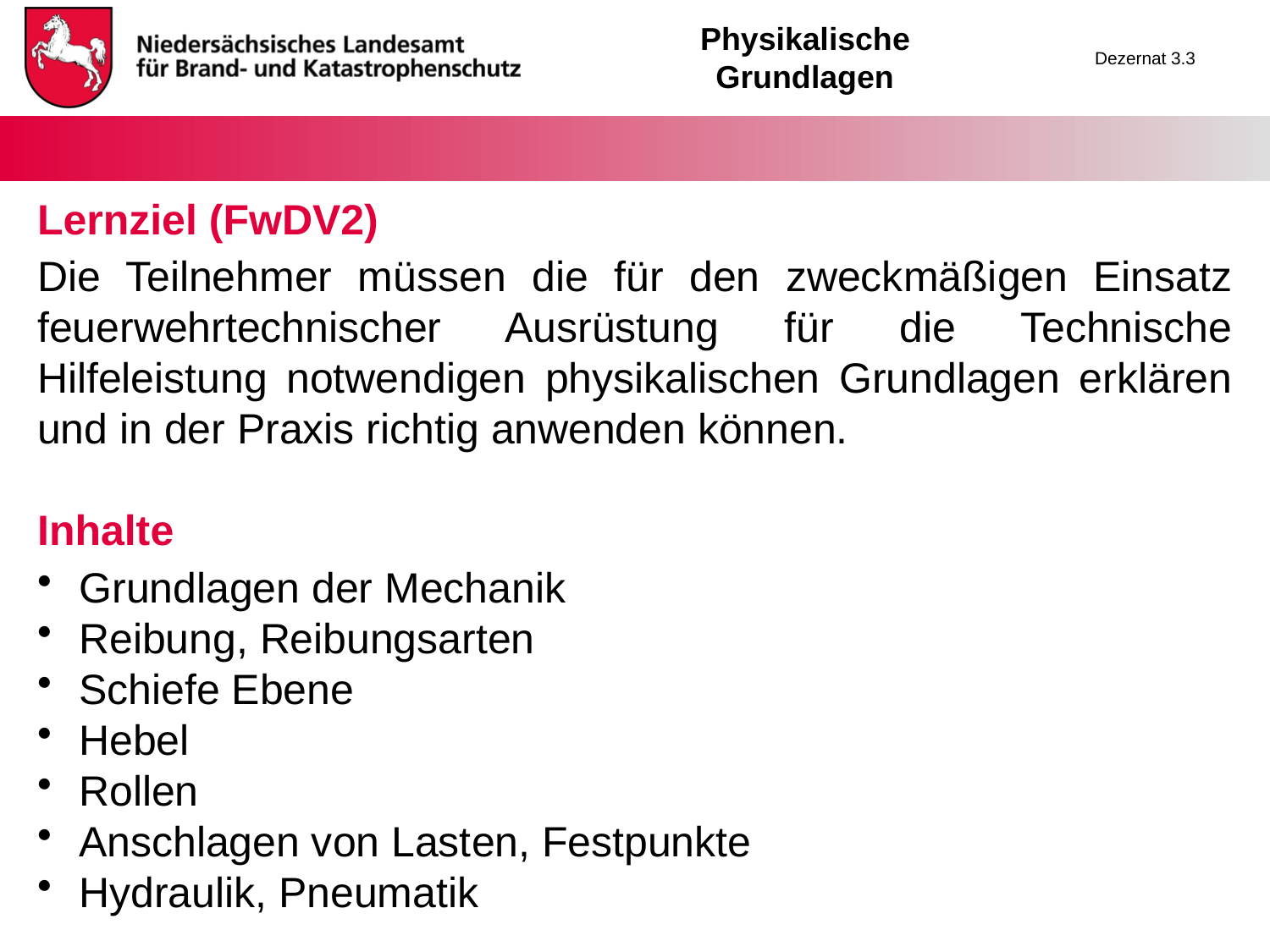

Lernziel (FwDV2)
Die Teilnehmer müssen die für den zweckmäßigen Einsatz feuerwehrtechnischer Ausrüstung für die Technische Hilfeleistung notwendigen physikalischen Grundlagen erklären und in der Praxis richtig anwenden können.

Inhalte
 Grundlagen der Mechanik
 Reibung, Reibungsarten
 Schiefe Ebene
 Hebel
 Rollen
 Anschlagen von Lasten, Festpunkte
 Hydraulik, Pneumatik